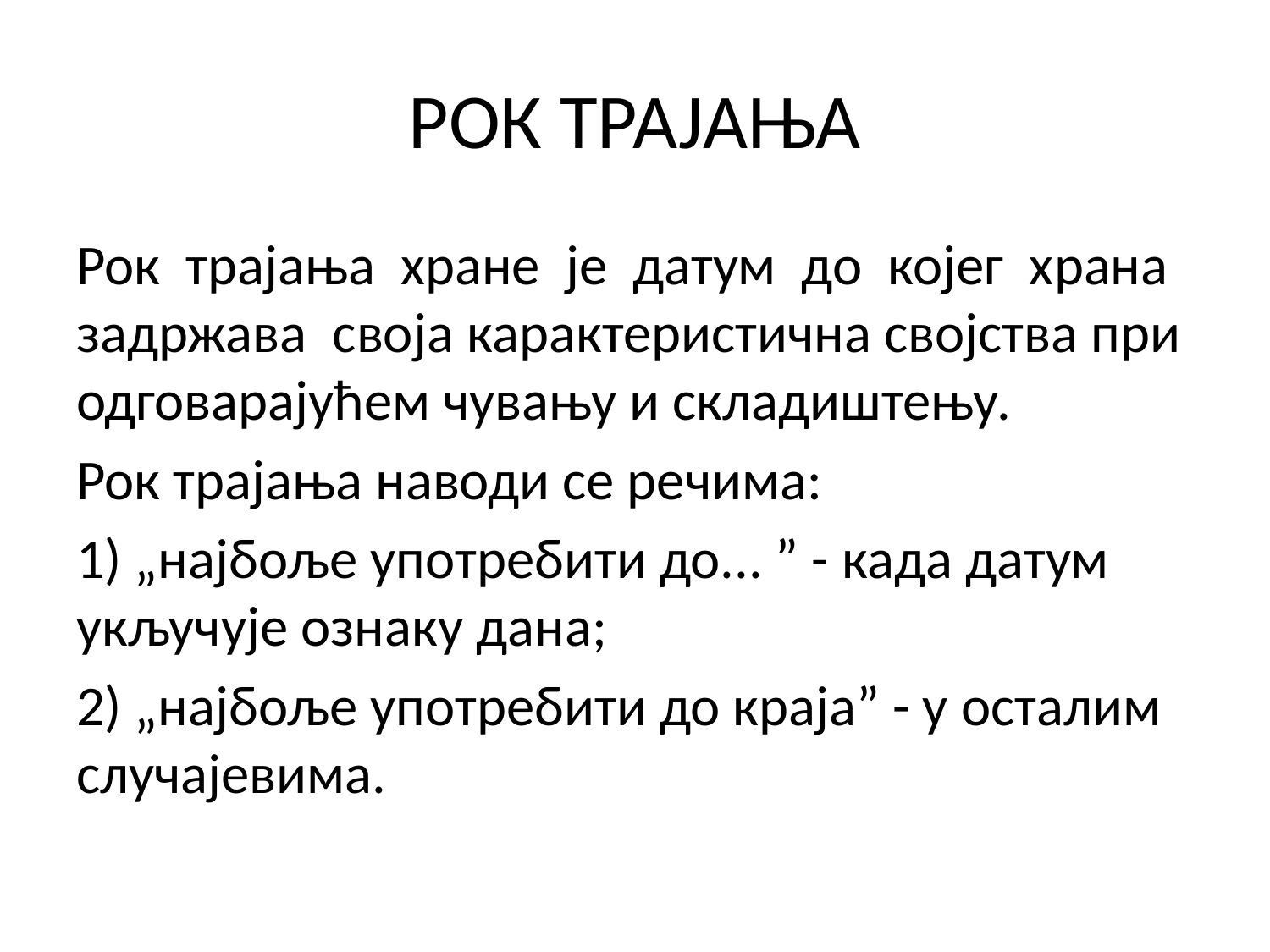

# РОК ТРАЈАЊА
Рок  трајања  хране  је  датум  до  којег  храна  задржава  своја карактеристична својства при одговарајућем чувању и складиштењу.
Рок трајања наводи се речима:
1) „најбоље употребити до... ” - када датум укључује ознаку дана;
2) „најбоље употребити до краја” - у осталим случајевима.